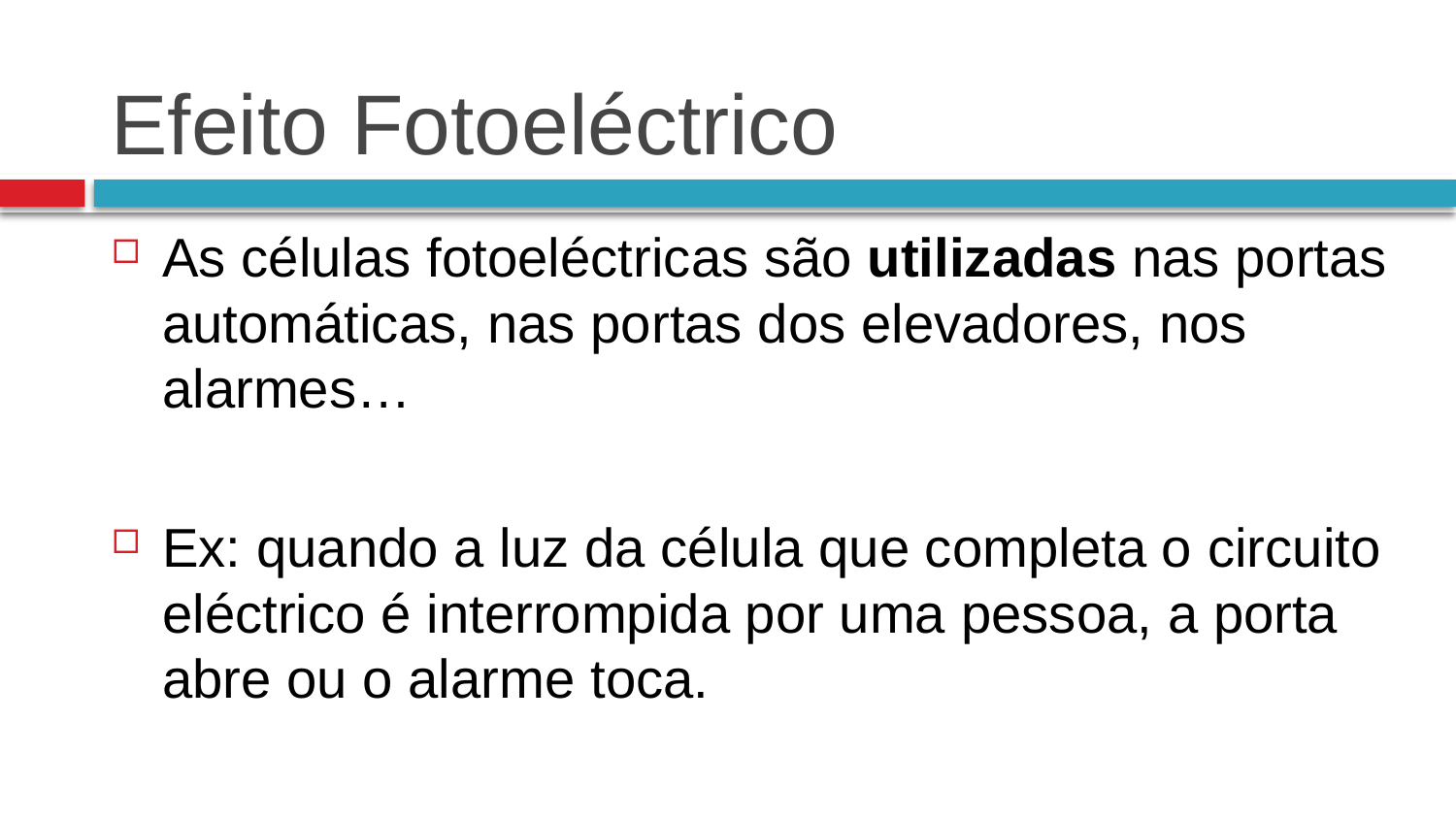

# Efeito Fotoeléctrico
As células fotoeléctricas são utilizadas nas portas automáticas, nas portas dos elevadores, nos alarmes…

Ex: quando a luz da célula que completa o circuito eléctrico é interrompida por uma pessoa, a porta abre ou o alarme toca.